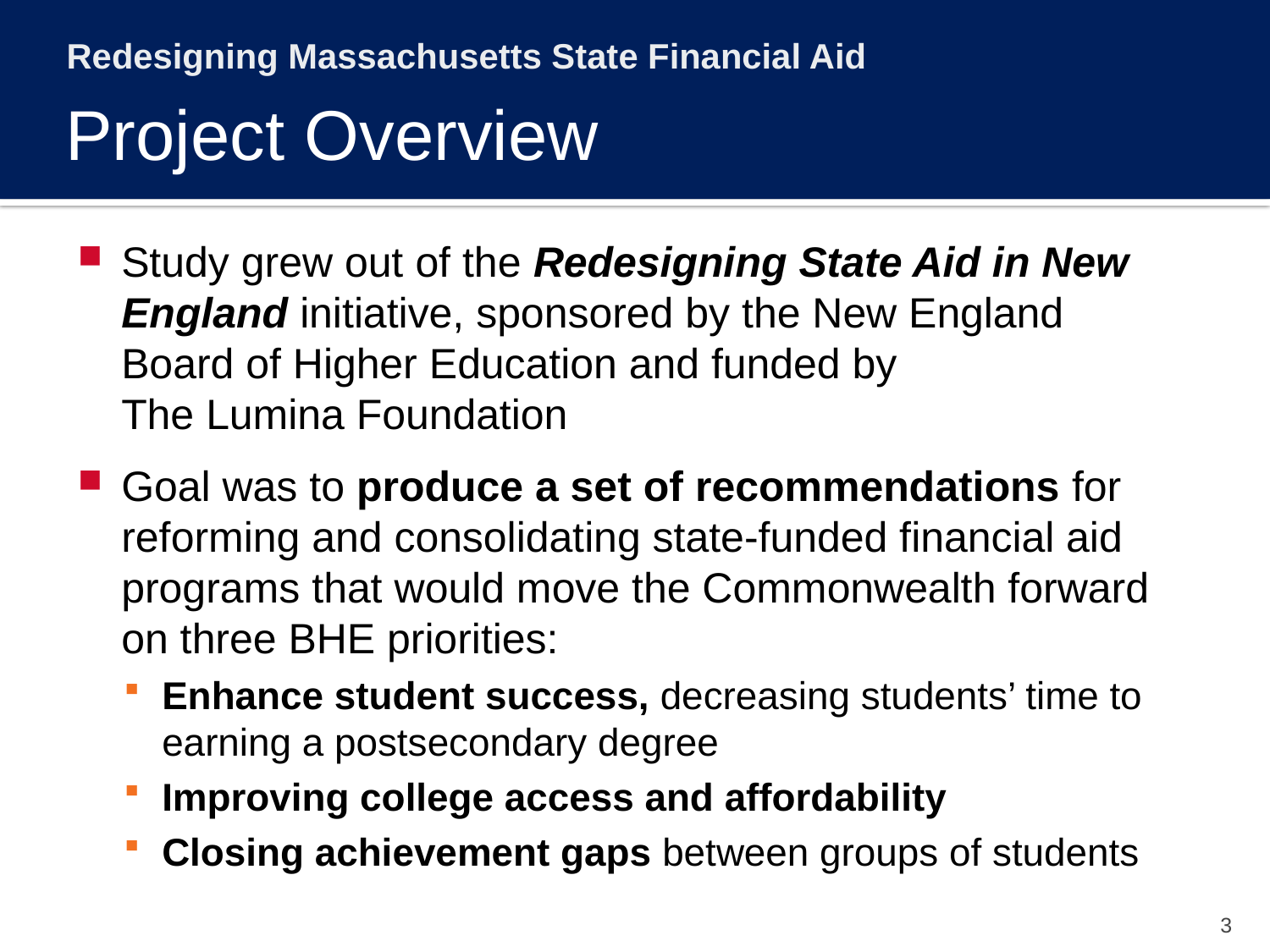

Redesigning Massachusetts State Financial Aid
# Project Overview
Study grew out of the Redesigning State Aid in New England initiative, sponsored by the New England
Board of Higher Education and funded by
The Lumina Foundation
Goal was to produce a set of recommendations for reforming and consolidating state-funded financial aid programs that would move the Commonwealth forward on three BHE priorities:
Enhance student success, decreasing students’ time to earning a postsecondary degree
Improving college access and affordability
Closing achievement gaps between groups of students